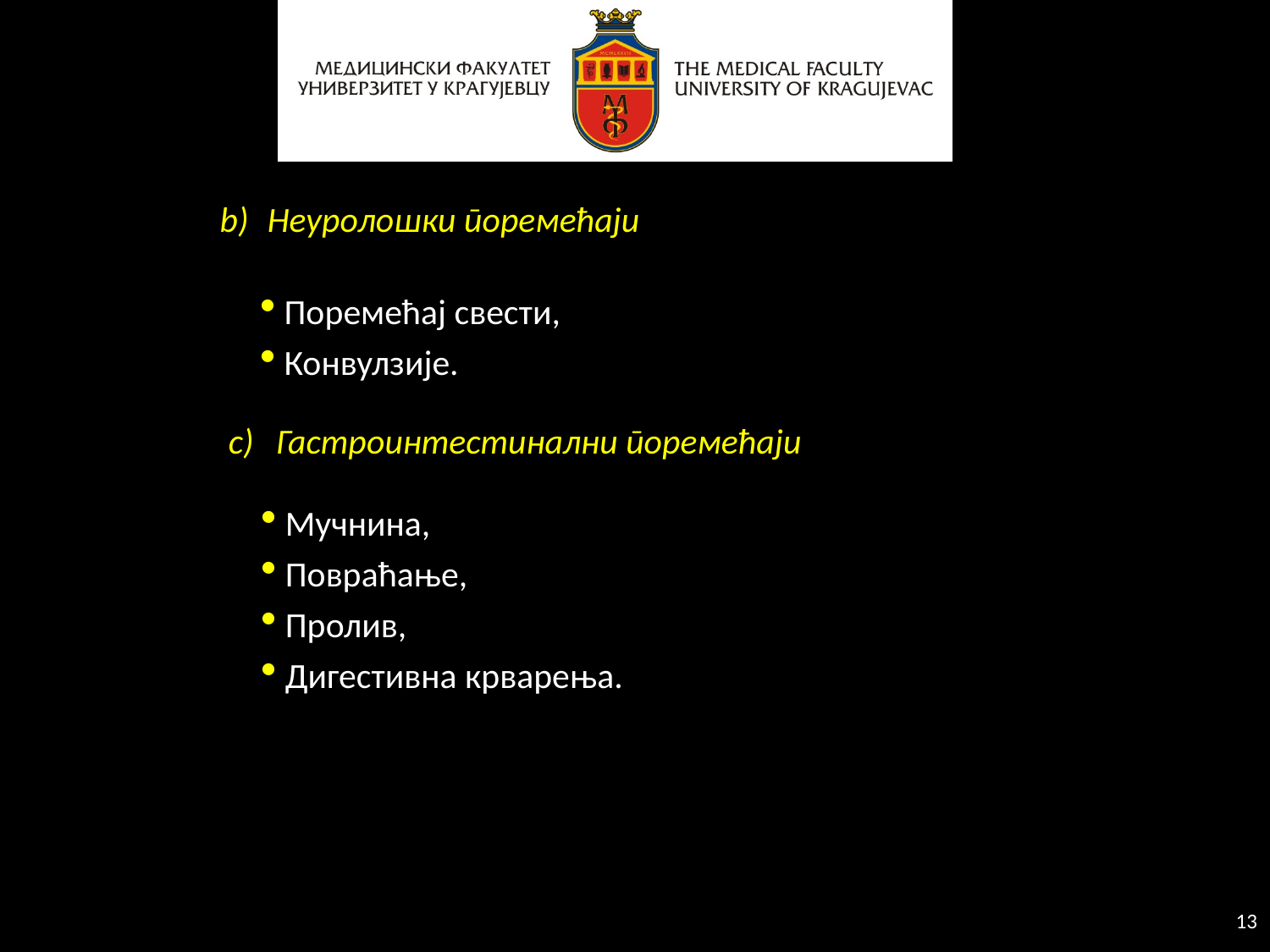

Неуролошки поремећаји
 Поремећај свести,
 Конвулзије.
Гастроинтестинални поремећаји
 Мучнина,
 Повраћање,
 Пролив,
 Дигестивна крварења.
13